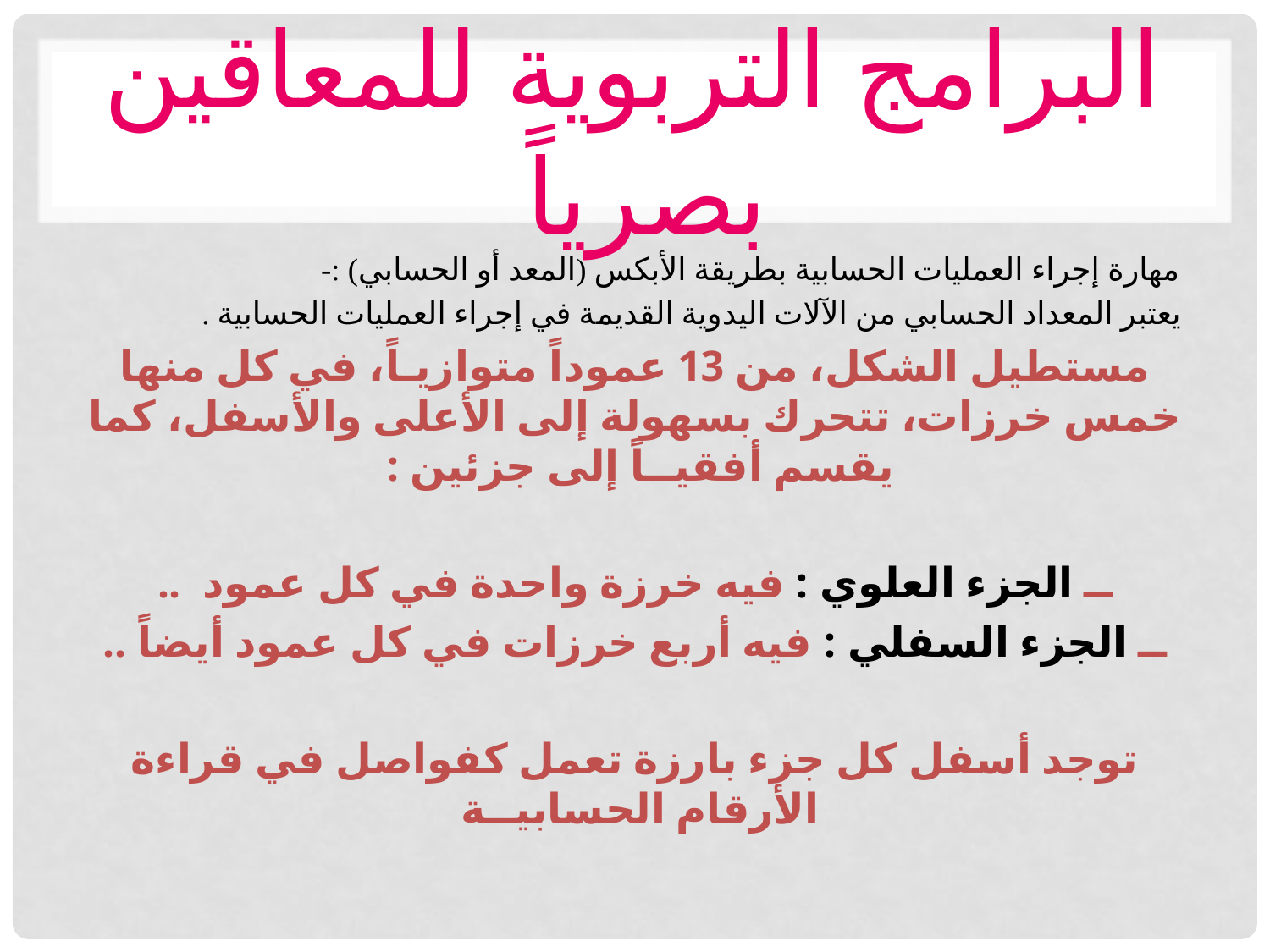

# البرامج التربوية للمعاقين بصرياً
مهارة إجراء العمليات الحسابية بطريقة الأبكس (المعد أو الحسابي) :-
يعتبر المعداد الحسابي من الآلات اليدوية القديمة في إجراء العمليات الحسابية .
مستطيل الشكل، من 13 عموداً متوازيـاً، في كل منها خمس خرزات، تتحرك بسهولة إلى الأعلى والأسفل، كما يقسم أفقيــاً إلى جزئين :

ــ الجزء العلوي : فيه خرزة واحدة في كل عمود  ..
ــ الجزء السفلي : فيه أربع خرزات في كل عمود أيضاً ..

توجد أسفل كل جزء بارزة تعمل كفواصل في قراءة الأرقام الحسابيــة